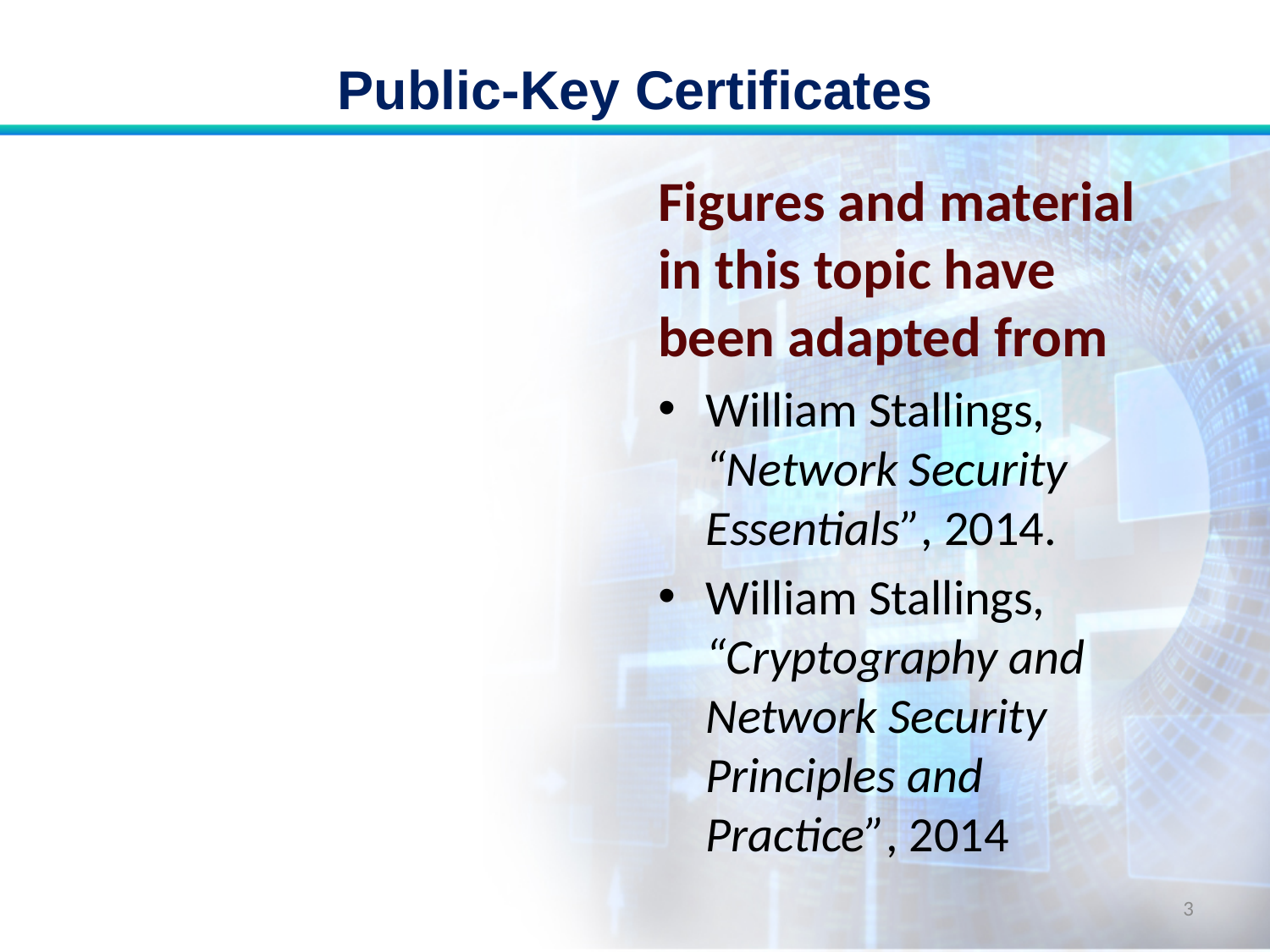

# Public-Key Certificates
Figures and material in this topic have been adapted from
William Stallings, “Network Security Essentials”, 2014.
William Stallings, “Cryptography and Network Security Principles and Practice”, 2014

3